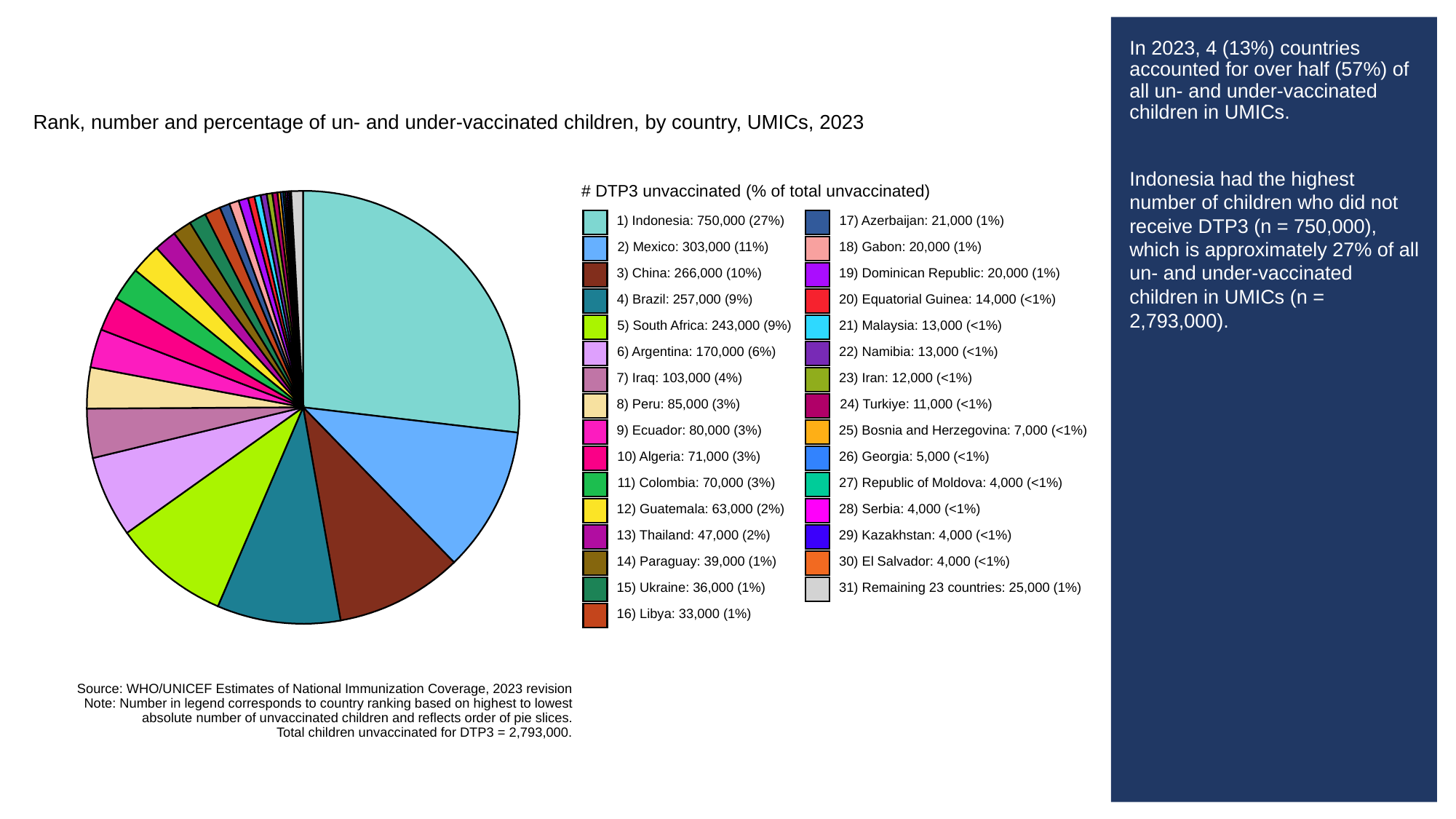

# In 2023, 4 (13%) countries accounted for over half (57%) of all un- and under-vaccinated children in UMICs.

Indonesia had the highest number of children who did not receive DTP3 (n = 750,000), which is approximately 27% of all un- and under-vaccinated children in UMICs (n = 2,793,000).

Rank, number and percentage of un- and under-vaccinated children, by country, UMICs, 2023
# DTP3 unvaccinated (% of total unvaccinated)

1) Indonesia: 750,000 (27%)
17) Azerbaijan: 21,000 (1%)

2) Mexico: 303,000 (11%)
18) Gabon: 20,000 (1%)

3) China: 266,000 (10%)
19) Dominican Republic: 20,000 (1%)

4) Brazil: 257,000 (9%)
20) Equatorial Guinea: 14,000 (<1%)

5) South Africa: 243,000 (9%)
21) Malaysia: 13,000 (<1%)

6) Argentina: 170,000 (6%)
22) Namibia: 13,000 (<1%)

7) Iraq: 103,000 (4%)
23) Iran: 12,000 (<1%)

8) Peru: 85,000 (3%)
24) Turkiye: 11,000 (<1%)

9) Ecuador: 80,000 (3%)
25) Bosnia and Herzegovina: 7,000 (<1%)

10) Algeria: 71,000 (3%)
26) Georgia: 5,000 (<1%)

11) Colombia: 70,000 (3%)
27) Republic of Moldova: 4,000 (<1%)

12) Guatemala: 63,000 (2%)
28) Serbia: 4,000 (<1%)

13) Thailand: 47,000 (2%)
29) Kazakhstan: 4,000 (<1%)

14) Paraguay: 39,000 (1%)
30) El Salvador: 4,000 (<1%)

15) Ukraine: 36,000 (1%)
31) Remaining 23 countries: 25,000 (1%)

16) Libya: 33,000 (1%)
Source: WHO/UNICEF Estimates of National Immunization Coverage, 2023 revision
Note: Number in legend corresponds to country ranking based on highest to lowest
absolute number of unvaccinated children and reflects order of pie slices.
Total children unvaccinated for DTP3 = 2,793,000.